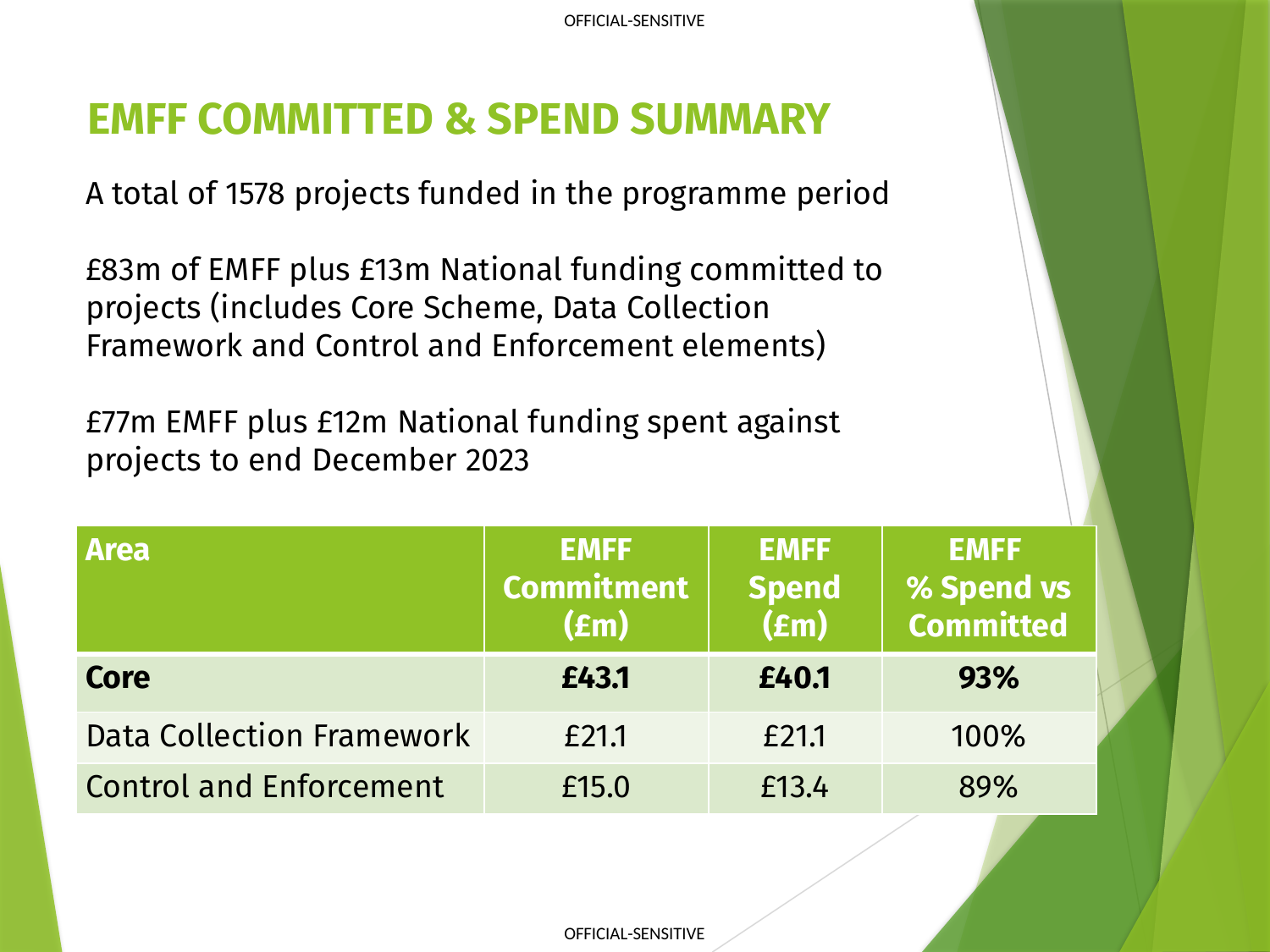

EMFF COMMITTED & SPEND SUMMARY
A total of 1578 projects funded in the programme period

£83m of EMFF plus £13m National funding committed to projects (includes Core Scheme, Data Collection Framework and Control and Enforcement elements)

£77m EMFF plus £12m National funding spent against projects to end December 2023
| Area | EMFF Commitment (£m) | EMFF Spend (£m) | EMFF % Spend vs Committed |
| --- | --- | --- | --- |
| Core | £43.1 | £40.1 | 93% |
| Data Collection Framework | £21.1 | £21.1 | 100% |
| Control and Enforcement | £15.0 | £13.4 | 89% |